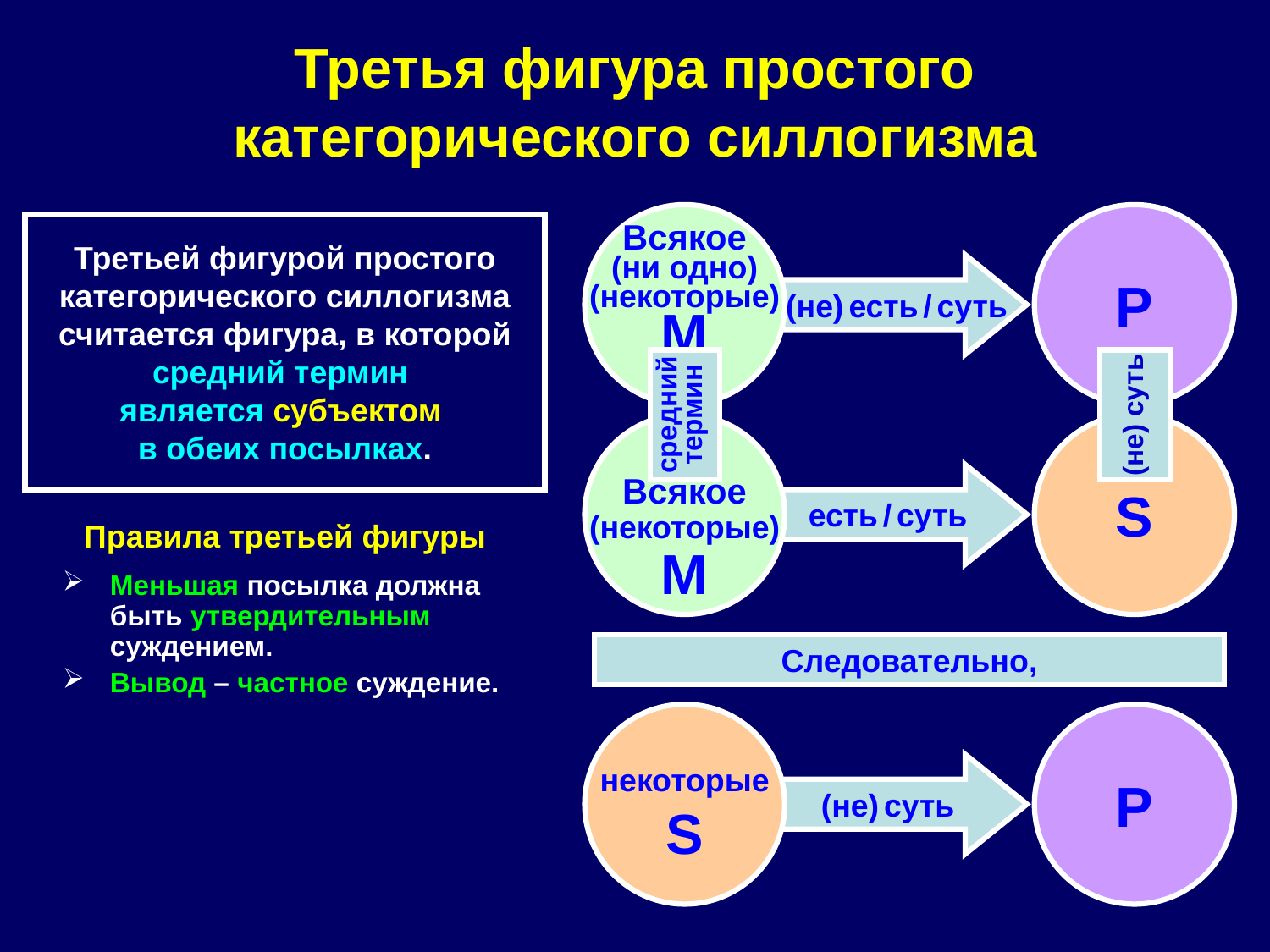

# Третья фигура простого категорического силлогизма
Всякое
(ни одно)
(некоторые)
M
P
Третьей фигурой простого категорического силлогизма считается фигура, в которой средний термин
является субъектом
в обеих посылках.
  (не) есть / суть
средний
термин
(не) суть

Всякое
(некоторые)
M
S
есть / суть
Правила третьей фигуры
Меньшая посылка должна быть утвердительным суждением.
Вывод – частное суждение.
Следовательно,
некоторые
S
P
(не) суть